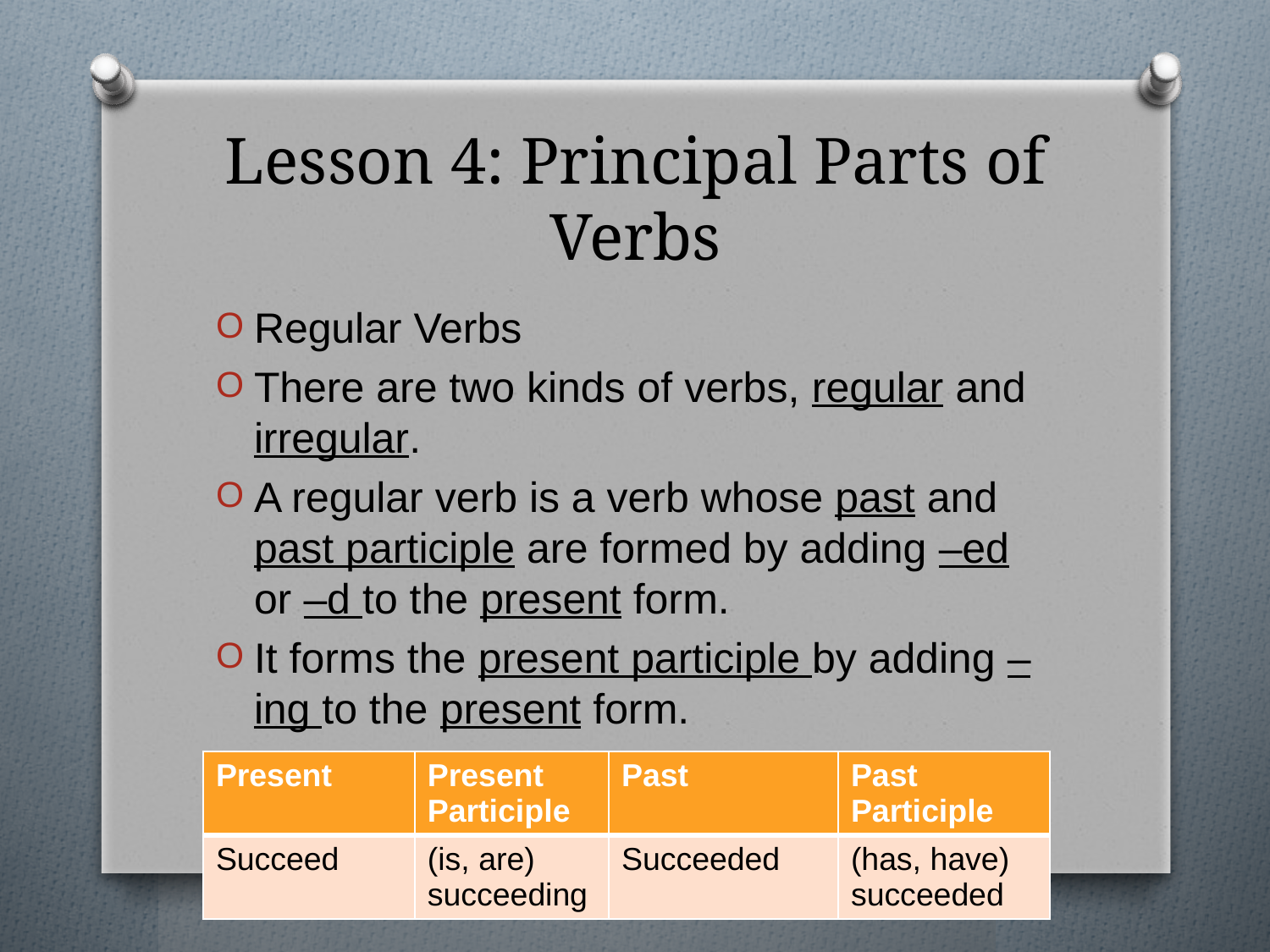

# Lesson 4: Principal Parts of Verbs
Regular Verbs
There are two kinds of verbs, regular and irregular.
A regular verb is a verb whose past and past participle are formed by adding –ed or –d to the present form.
It forms the present participle by adding –ing to the present form.

| Present | Present Participle | Past | Past Participle |
| --- | --- | --- | --- |
| Succeed | (is, are) succeeding | Succeeded | (has, have) succeeded |